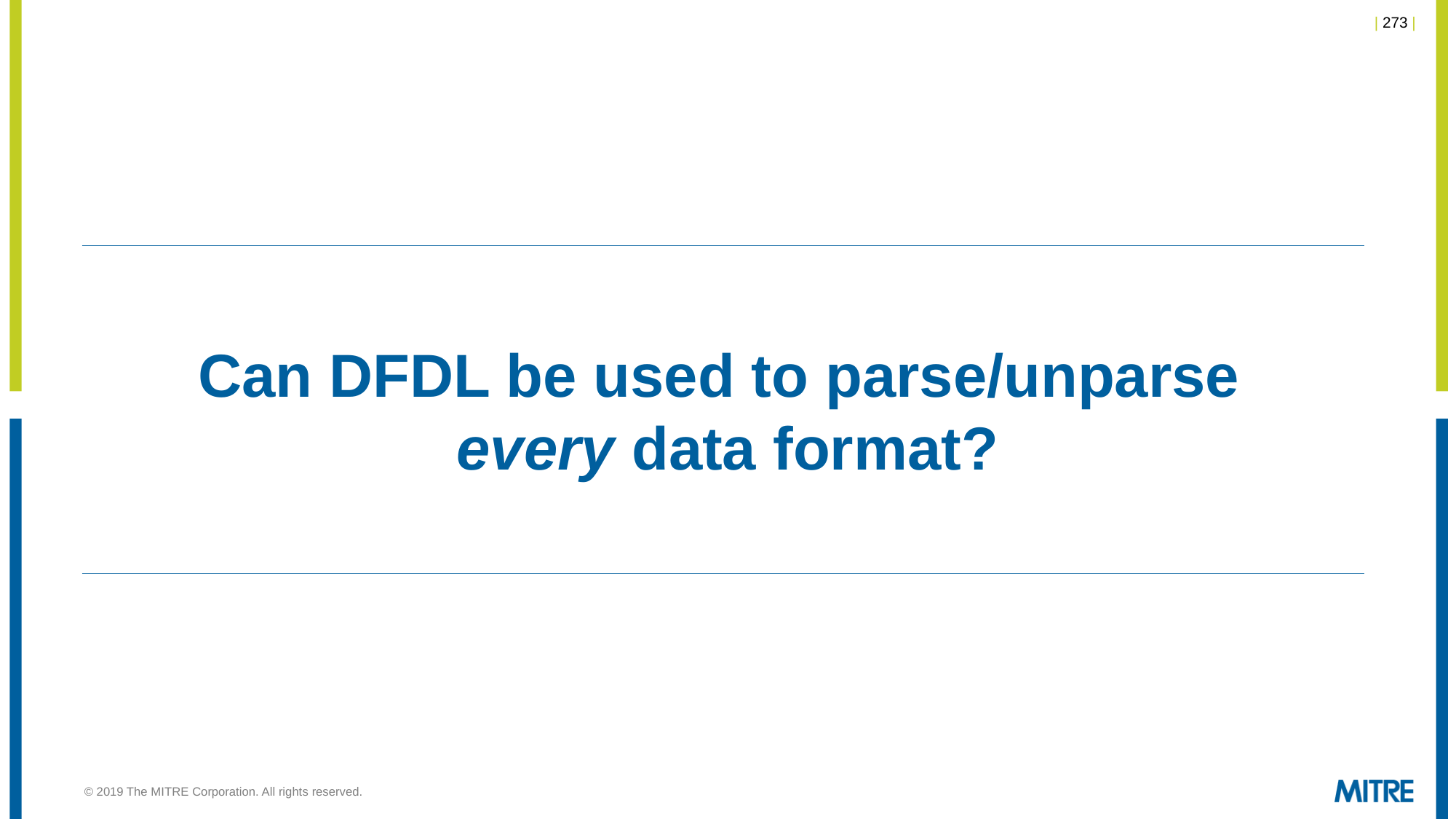

# Can DFDL be used to parse/unparse every data format?
© 2019 The MITRE Corporation. All rights reserved.